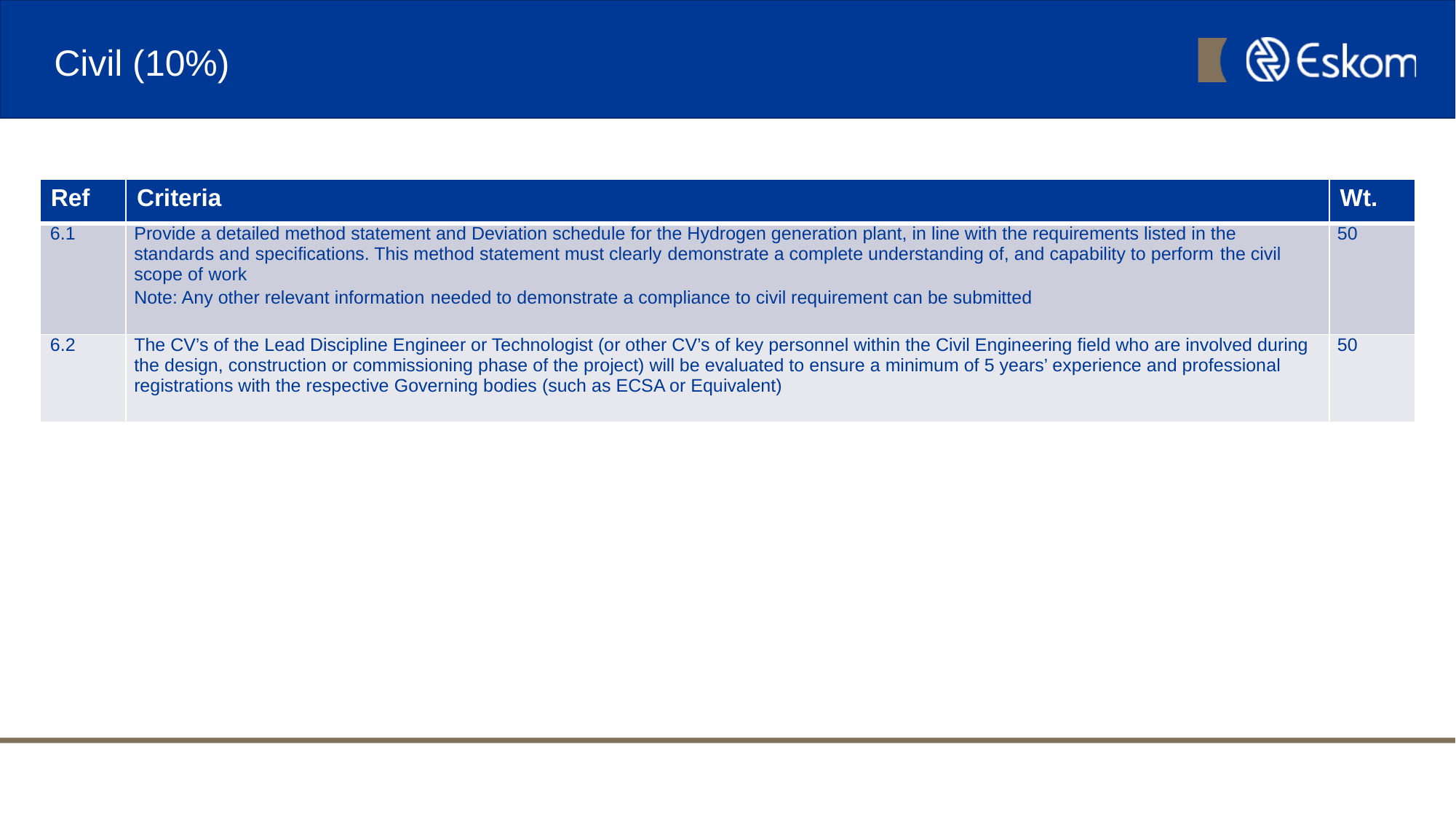

# Civil (10%)
| Ref | Criteria | Wt. |
| --- | --- | --- |
| 6.1 | Provide a detailed method statement and Deviation schedule for the Hydrogen generation plant, in line with the requirements listed in the standards and specifications. This method statement must clearly demonstrate a complete understanding of, and capability to perform the civil scope of work Note: Any other relevant information needed to demonstrate a compliance to civil requirement can be submitted | 50 |
| 6.2 | The CV’s of the Lead Discipline Engineer or Technologist (or other CV’s of key personnel within the Civil Engineering field who are involved during the design, construction or commissioning phase of the project) will be evaluated to ensure a minimum of 5 years’ experience and professional registrations with the respective Governing bodies (such as ECSA or Equivalent) | 50 |